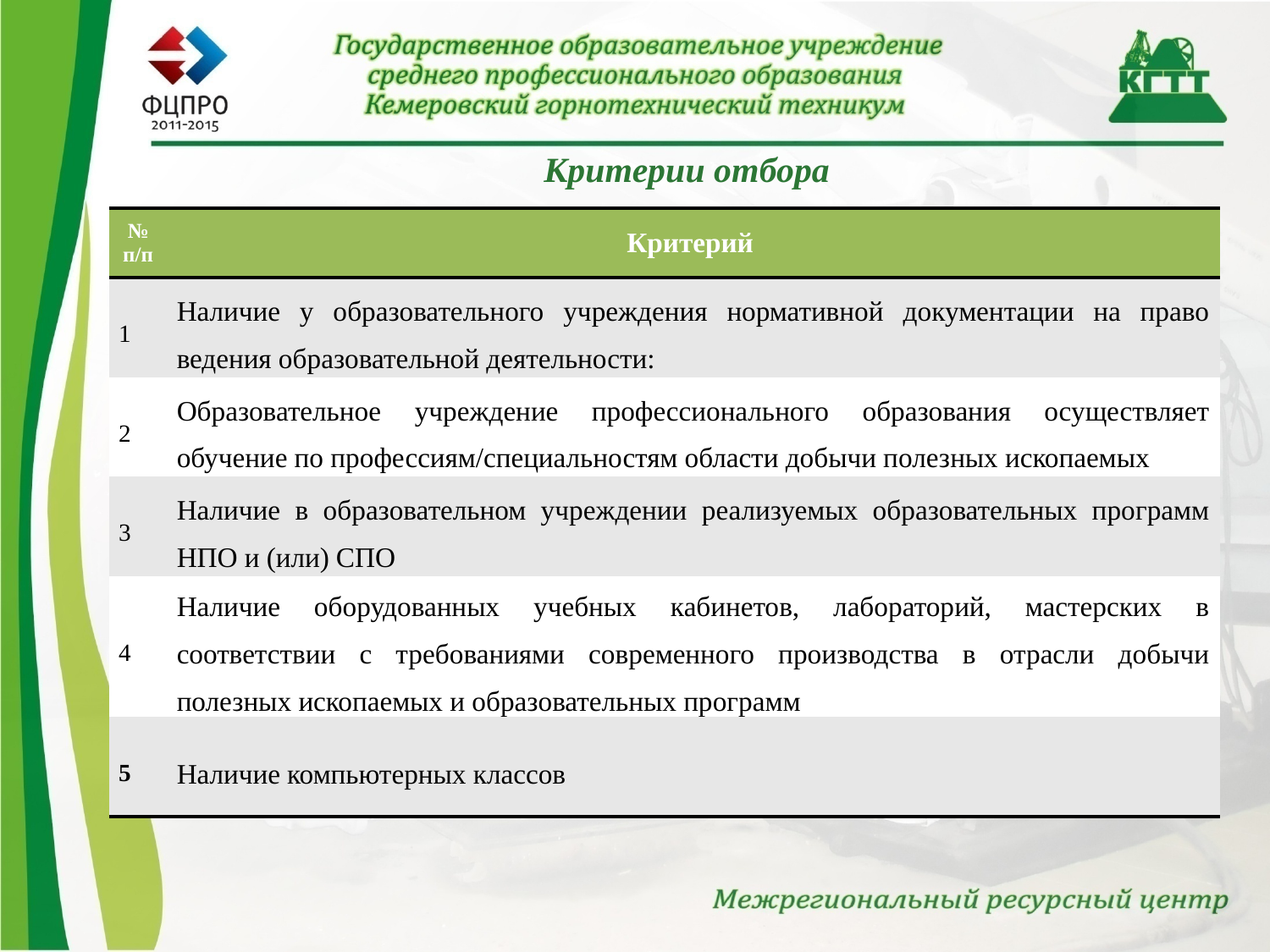

# Критерии отбора
| № п/п | Критерий |
| --- | --- |
| 1 | Наличие у образовательного учреждения нормативной документации на право ведения образовательной деятельности: |
| 2 | Образовательное учреждение профессионального образования осуществляет обучение по профессиям/специальностям области добычи полезных ископаемых |
| 3 | Наличие в образовательном учреждении реализуемых образовательных программ НПО и (или) СПО |
| 4 | Наличие оборудованных учебных кабинетов, лабораторий, мастерских в соответствии с требованиями современного производства в отрасли добычи полезных ископаемых и образовательных программ |
| 5 | Наличие компьютерных классов |